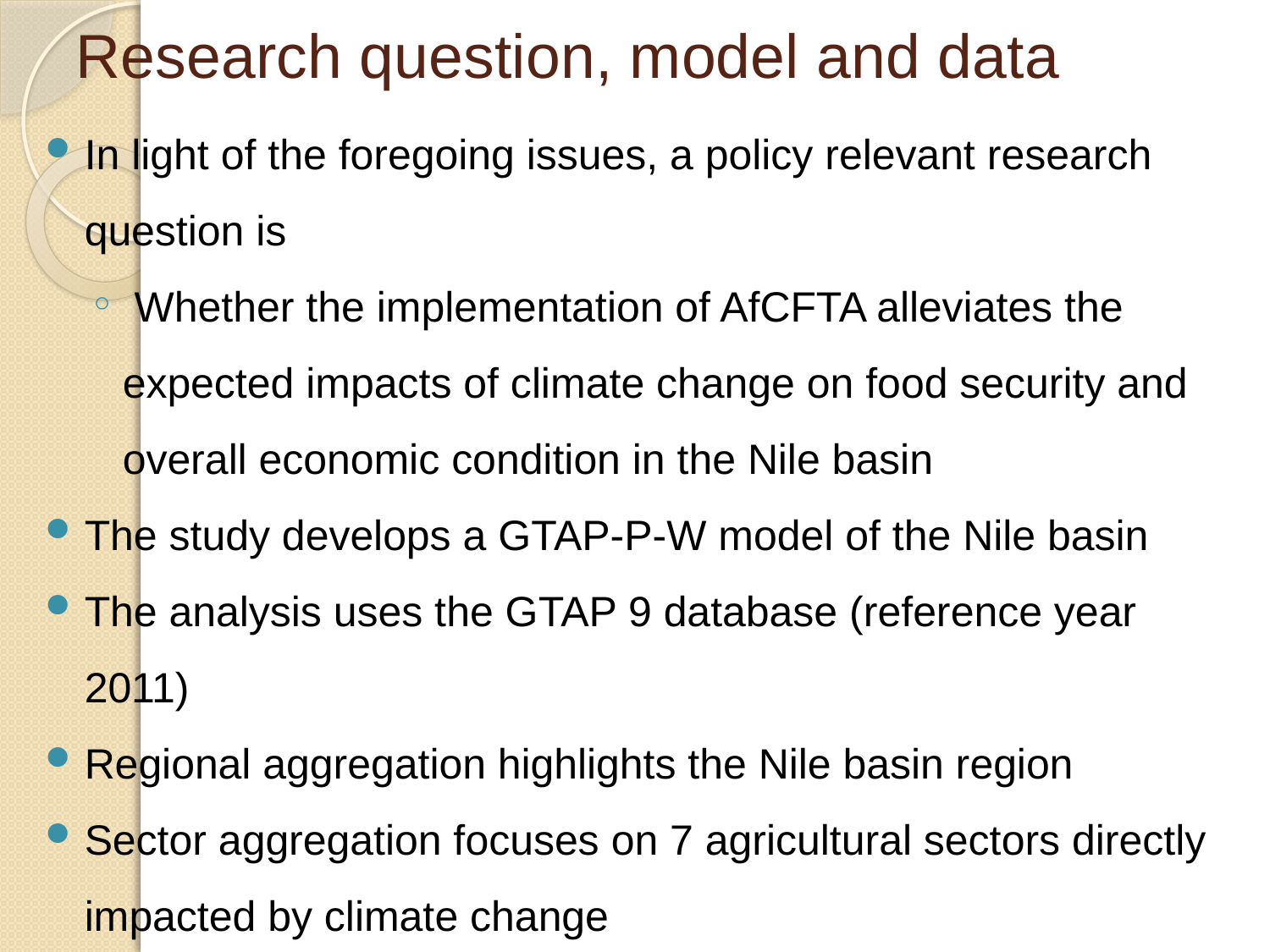

# Research question, model and data
In light of the foregoing issues, a policy relevant research question is
 Whether the implementation of AfCFTA alleviates the expected impacts of climate change on food security and overall economic condition in the Nile basin
The study develops a GTAP-P-W model of the Nile basin
The analysis uses the GTAP 9 database (reference year 2011)
Regional aggregation highlights the Nile basin region
Sector aggregation focuses on 7 agricultural sectors directly impacted by climate change